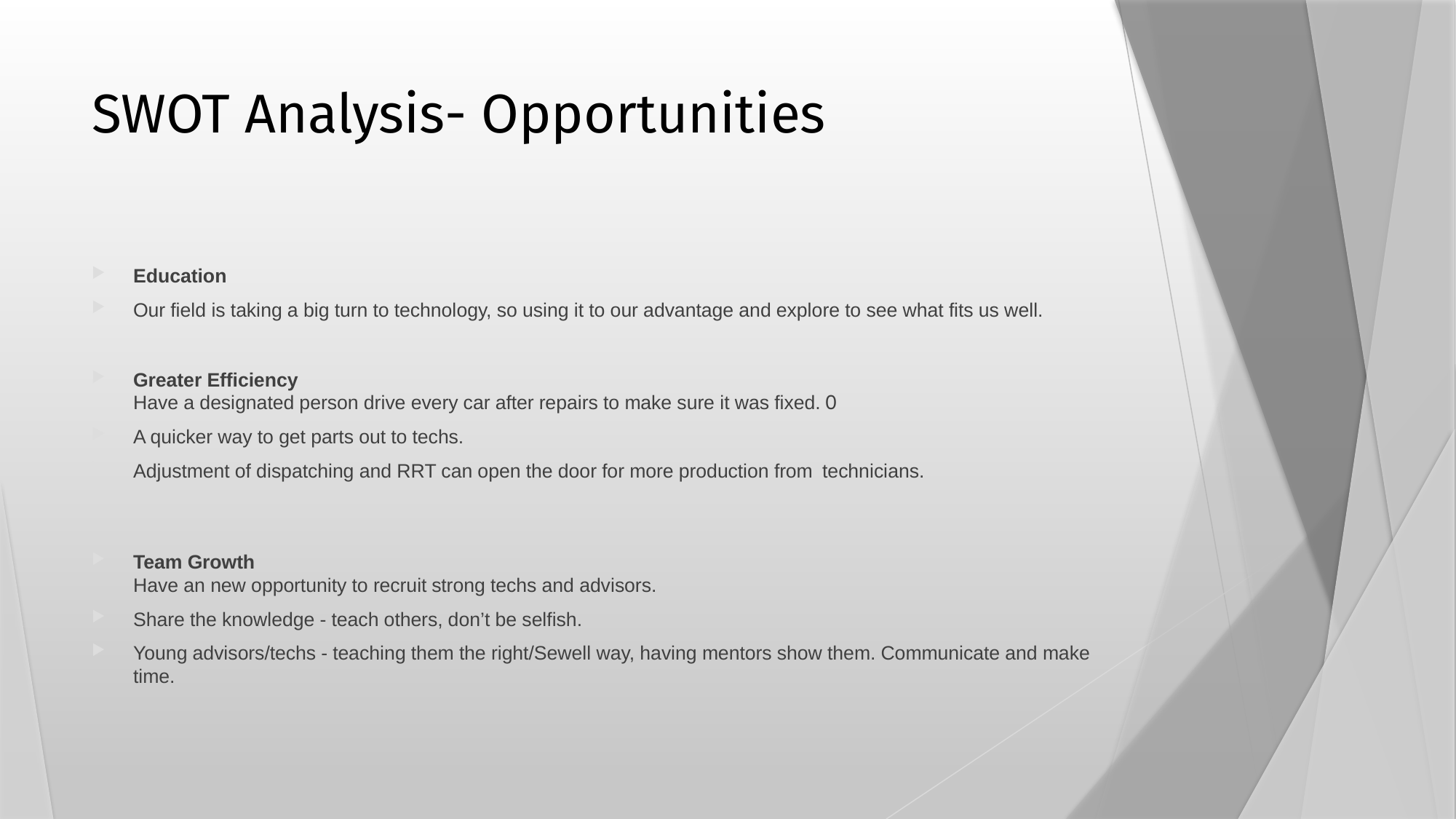

# SWOT Analysis- Opportunities
Education
Our field is taking a big turn to technology, so using it to our advantage and explore to see what fits us well.

Greater Efficiency
Have a designated person drive every car after repairs to make sure it was fixed. O
A quicker way to get parts out to techs.
Adjustment of dispatching and RRT can open the door for more production from  technicians.

Team Growth
Have an new opportunity to recruit strong techs and advisors.
Share the knowledge - teach others, don’t be selfish.
Young advisors/techs - teaching them the right/Sewell way, having mentors show them. Communicate and make time.